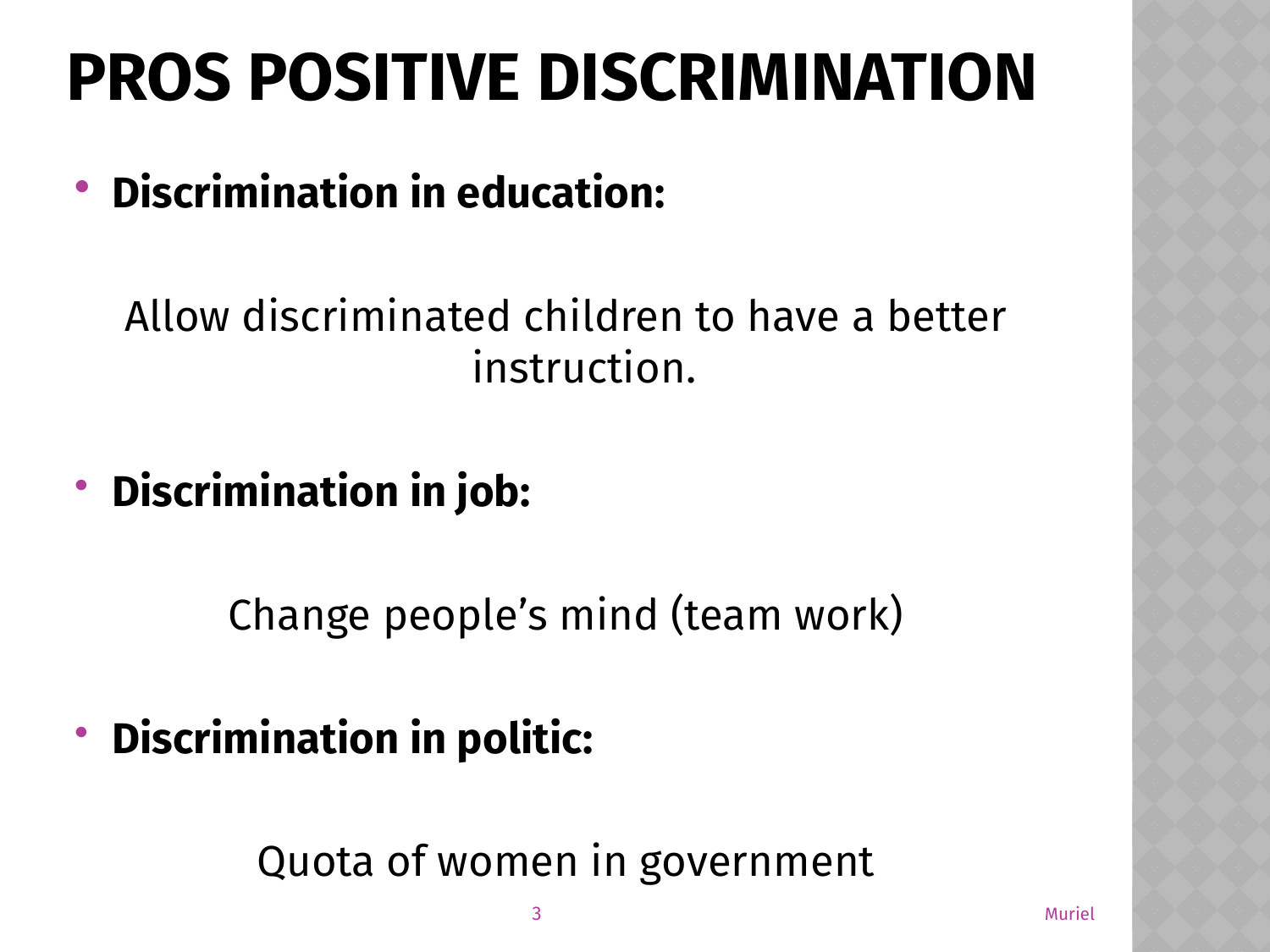

# Pros positive discrimination
Discrimination in education:

Allow discriminated children to have a better instruction.

Discrimination in job:

Change people’s mind (team work)

Discrimination in politic:

Quota of women in government
Muriel
3